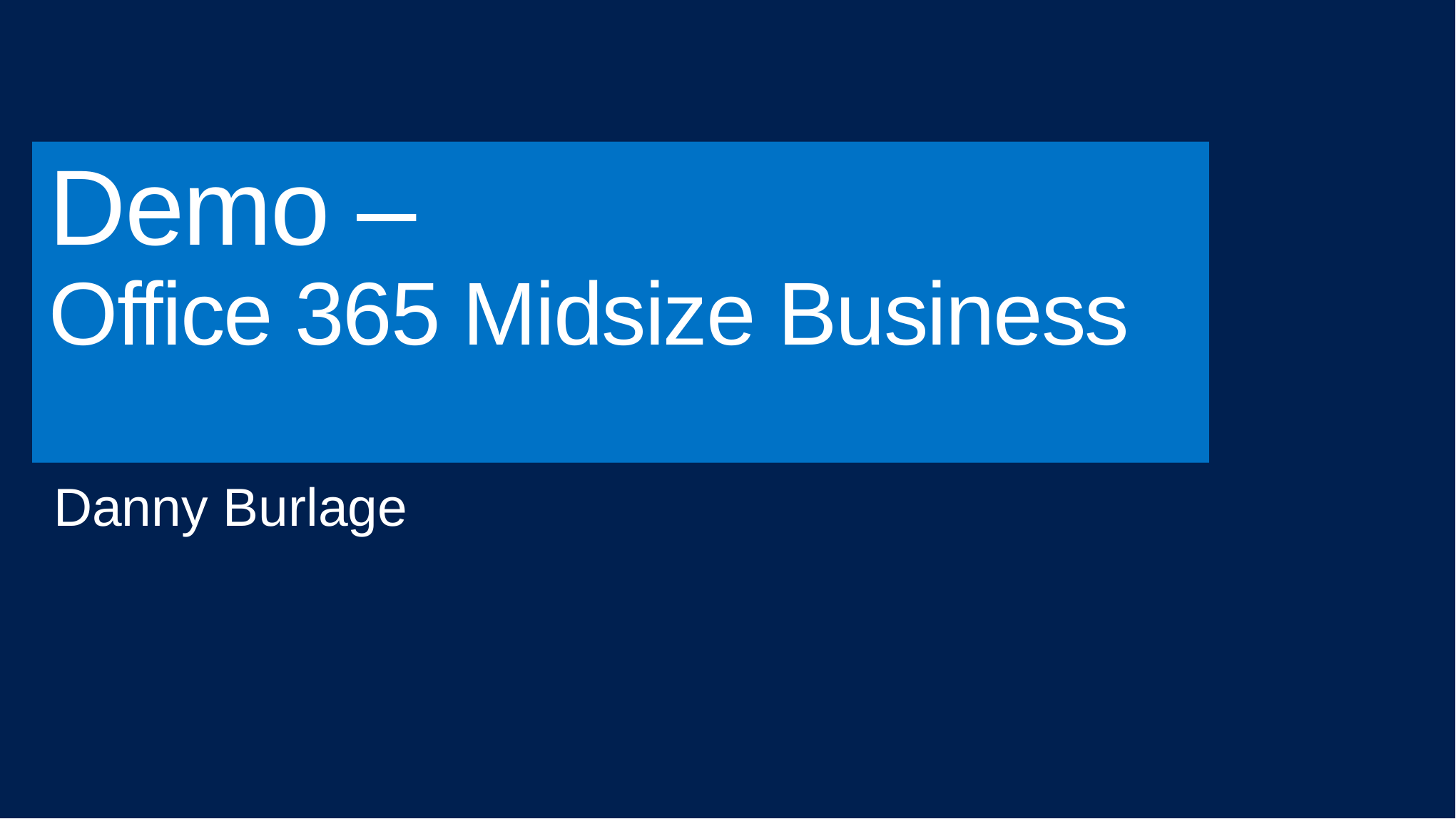

# Demo – Office 365 Midsize Business
Danny Burlage